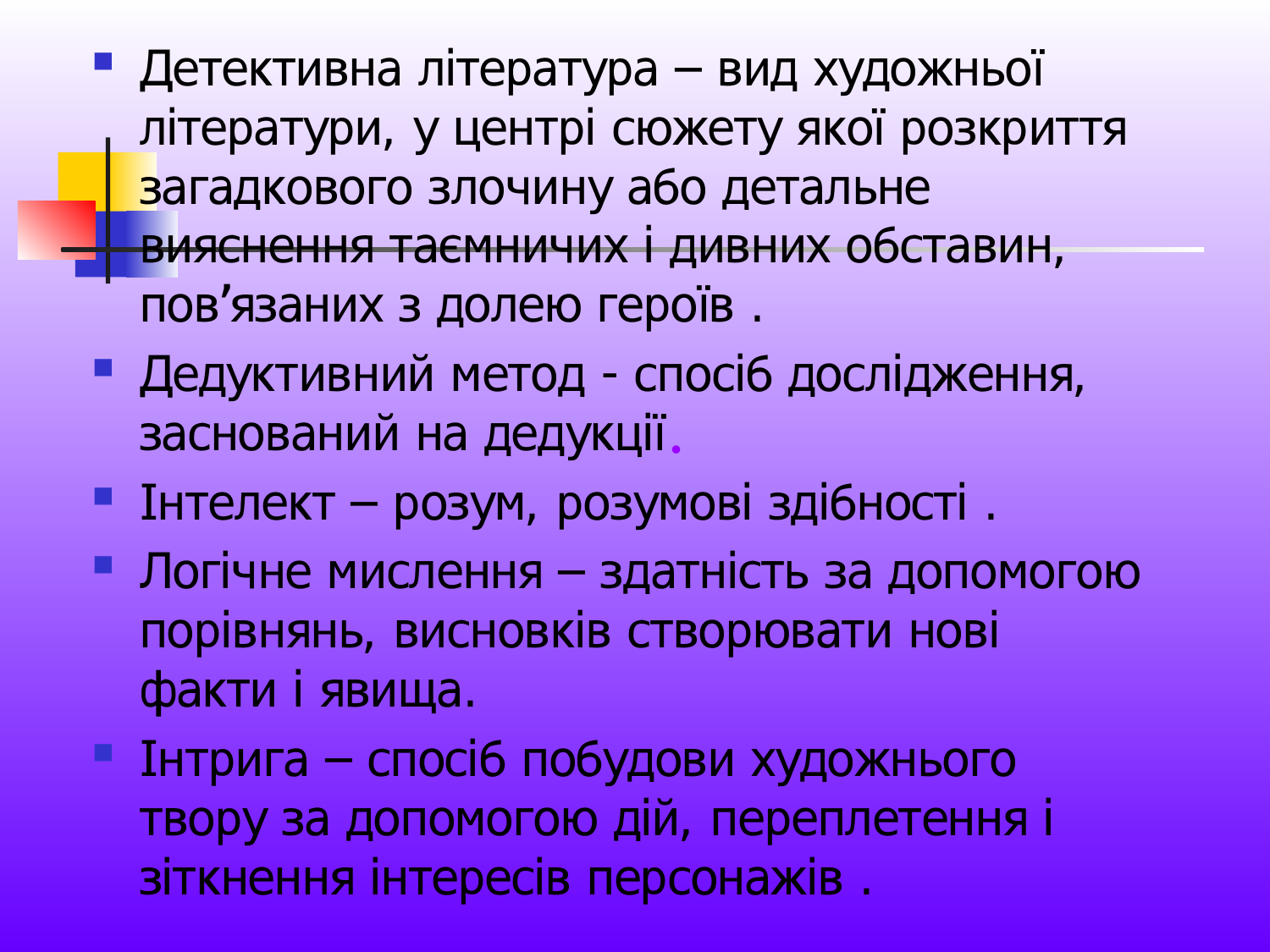

Детективна література – вид художньої літератури, у центрі сюжету якої розкриття загадкового злочину або детальне вияснення таємничих і дивних обставин, пов’язаних з долею героїв .
Дедуктивний метод - спосіб дослідження, заснований на дедукції.
Інтелект – розум, розумові здібності .
Логічне мислення – здатність за допомогою порівнянь, висновків створювати нові факти і явища.
Інтрига – спосіб побудови художнього твору за допомогою дій, переплетення і зіткнення інтересів персонажів .